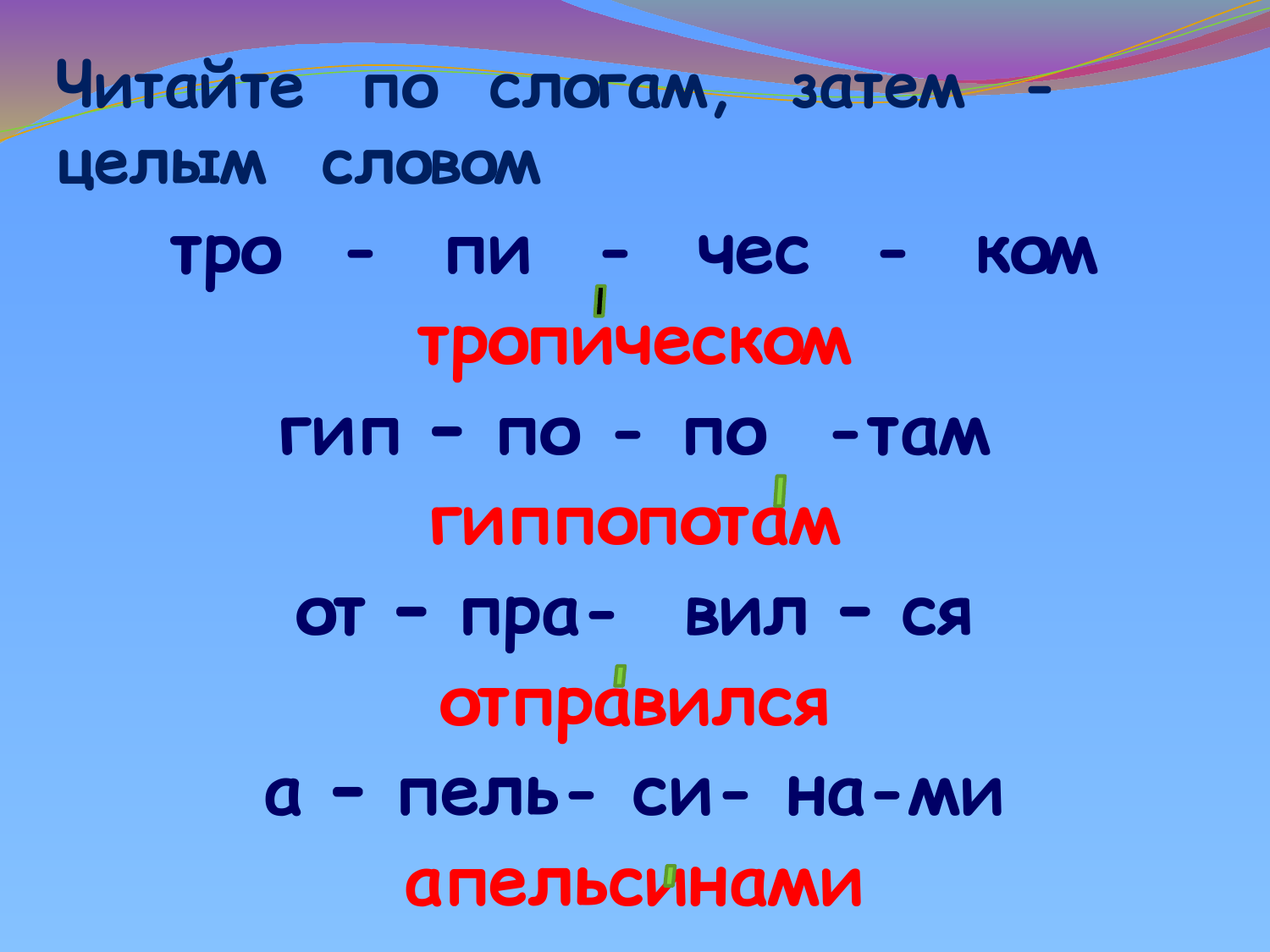

# Читайте  по  слогам,  затем  -  целым  словом
тро  -  пи  -  чес  -  ком
тропическом
гип – по - по  -там
гиппопотам
от – пра-  вил – ся
отправился
а – пель- си- на-ми
апельсинами